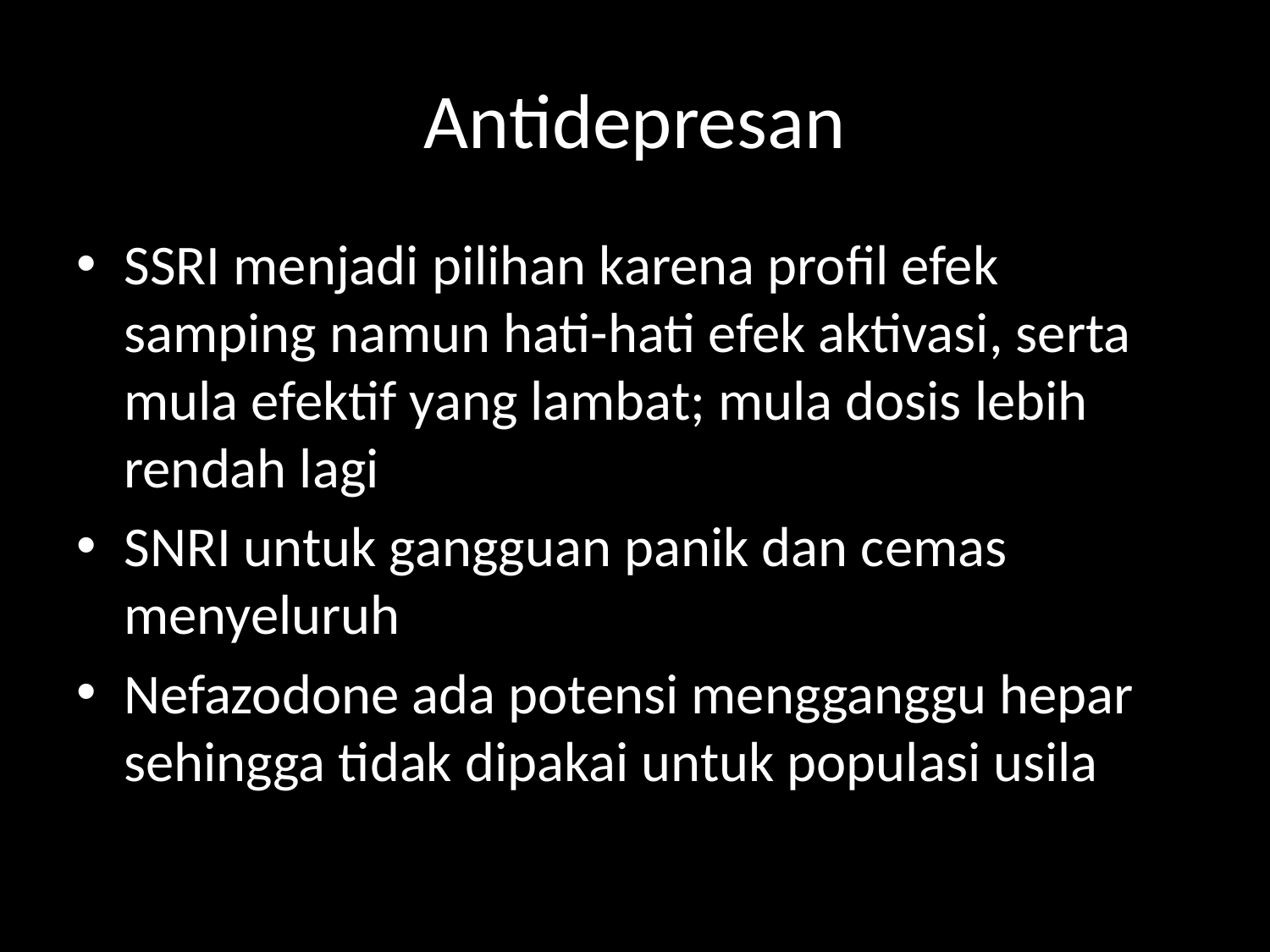

# Antidepresan
SSRI menjadi pilihan karena profil efek samping namun hati-hati efek aktivasi, serta mula efektif yang lambat; mula dosis lebih rendah lagi
SNRI untuk gangguan panik dan cemas menyeluruh
Nefazodone ada potensi mengganggu hepar sehingga tidak dipakai untuk populasi usila